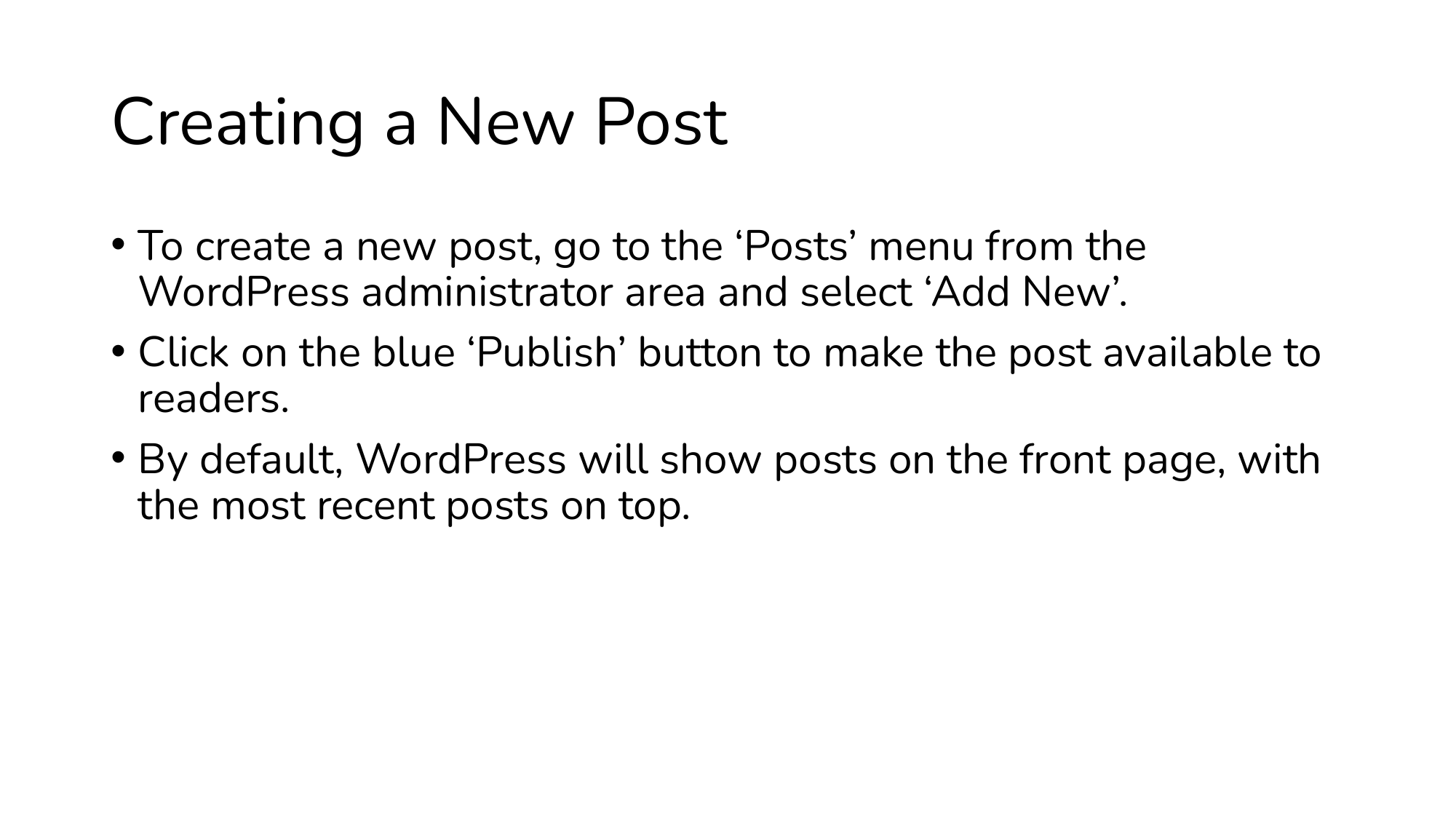

# Creating a New Post
To create a new post, go to the ‘Posts’ menu from the WordPress administrator area and select ‘Add New’.
Click on the blue ‘Publish’ button to make the post available to readers.
By default, WordPress will show posts on the front page, with the most recent posts on top.